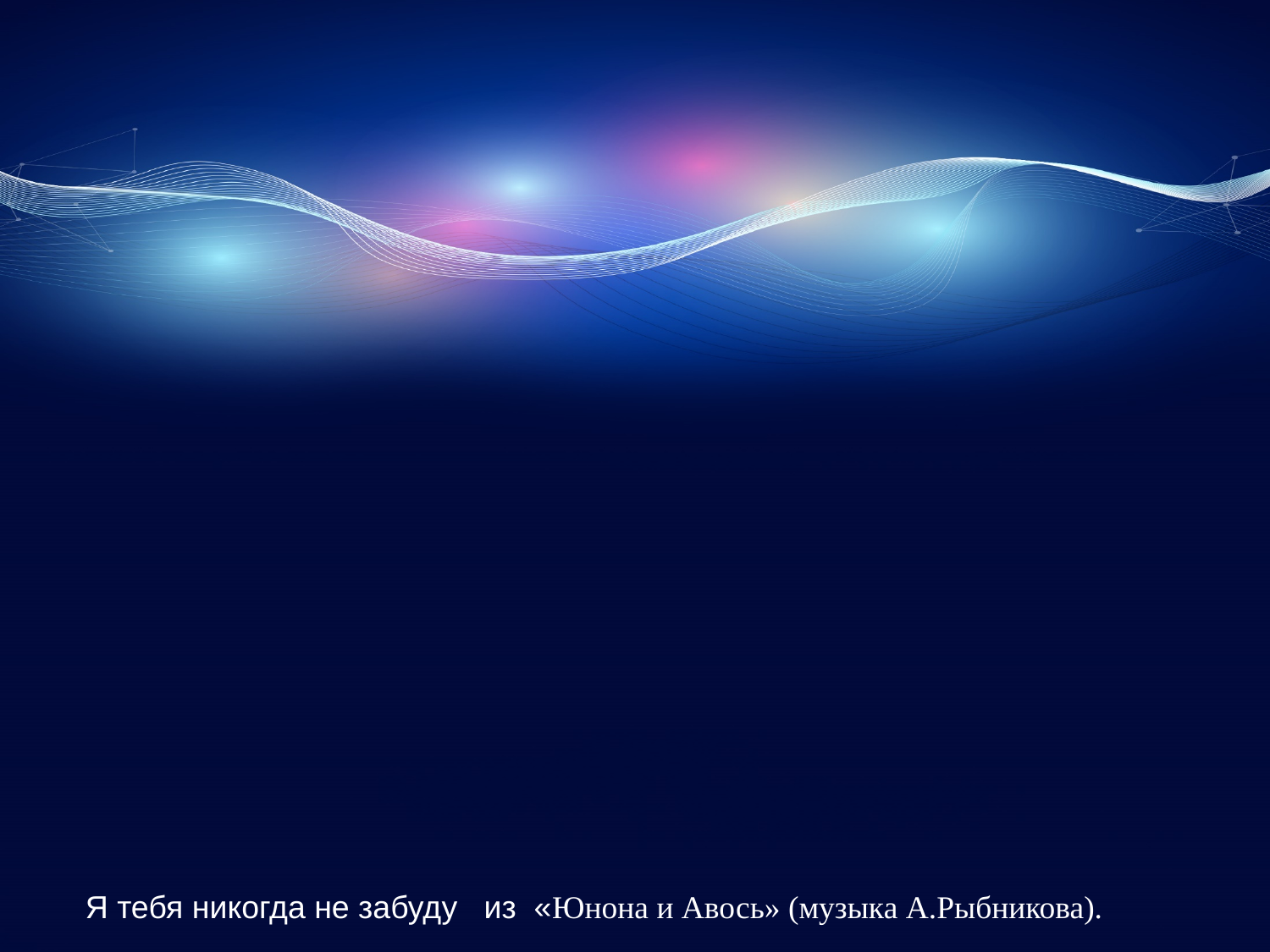

Я тебя никогда не забуду   из  «Юнона и Авось» (музыка А.Рыбникова).